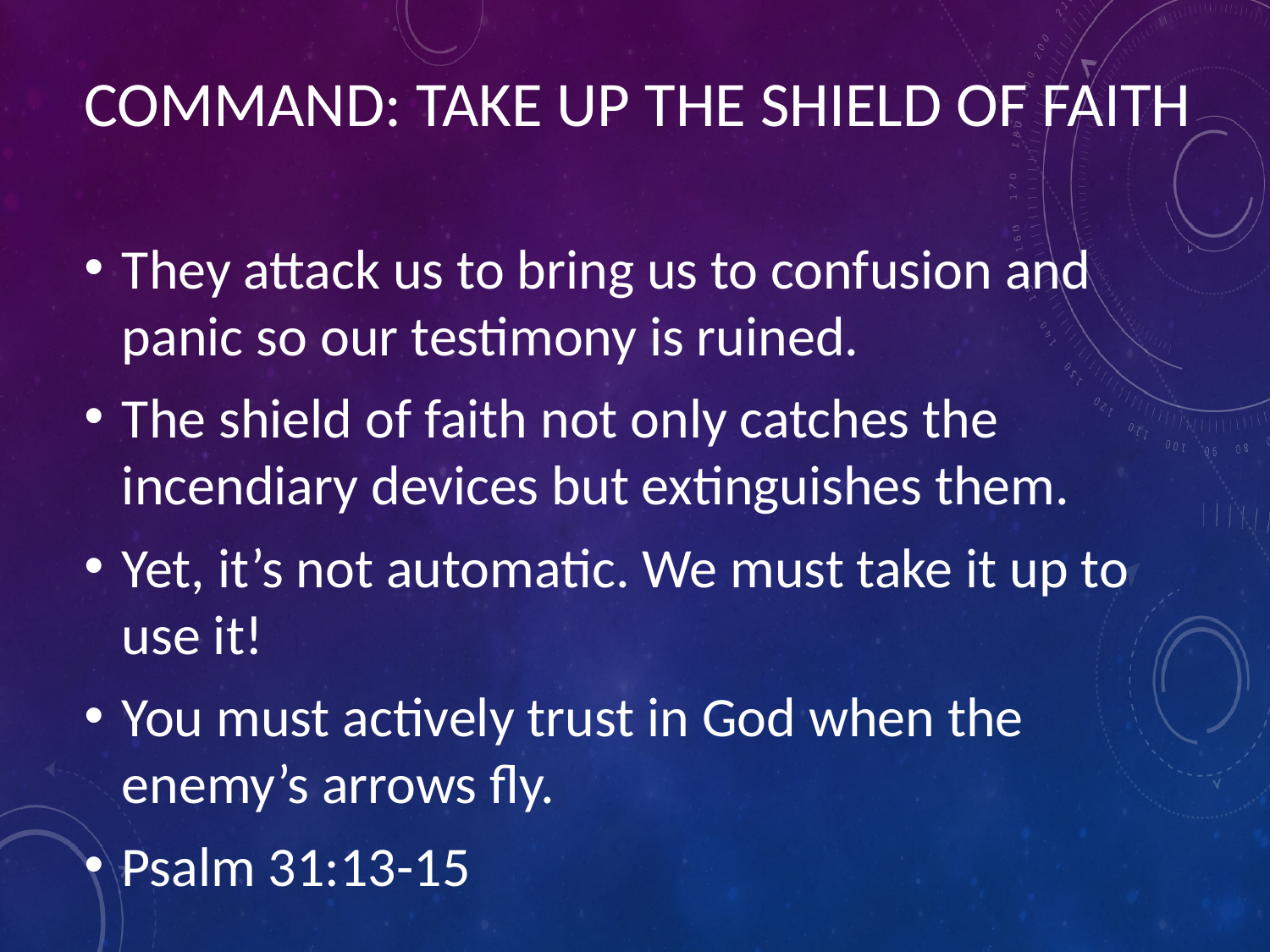

# command: take up the shield of faith
They attack us to bring us to confusion and panic so our testimony is ruined.
The shield of faith not only catches the incendiary devices but extinguishes them.
Yet, it’s not automatic. We must take it up to use it!
You must actively trust in God when the enemy’s arrows fly.
Psalm 31:13-15